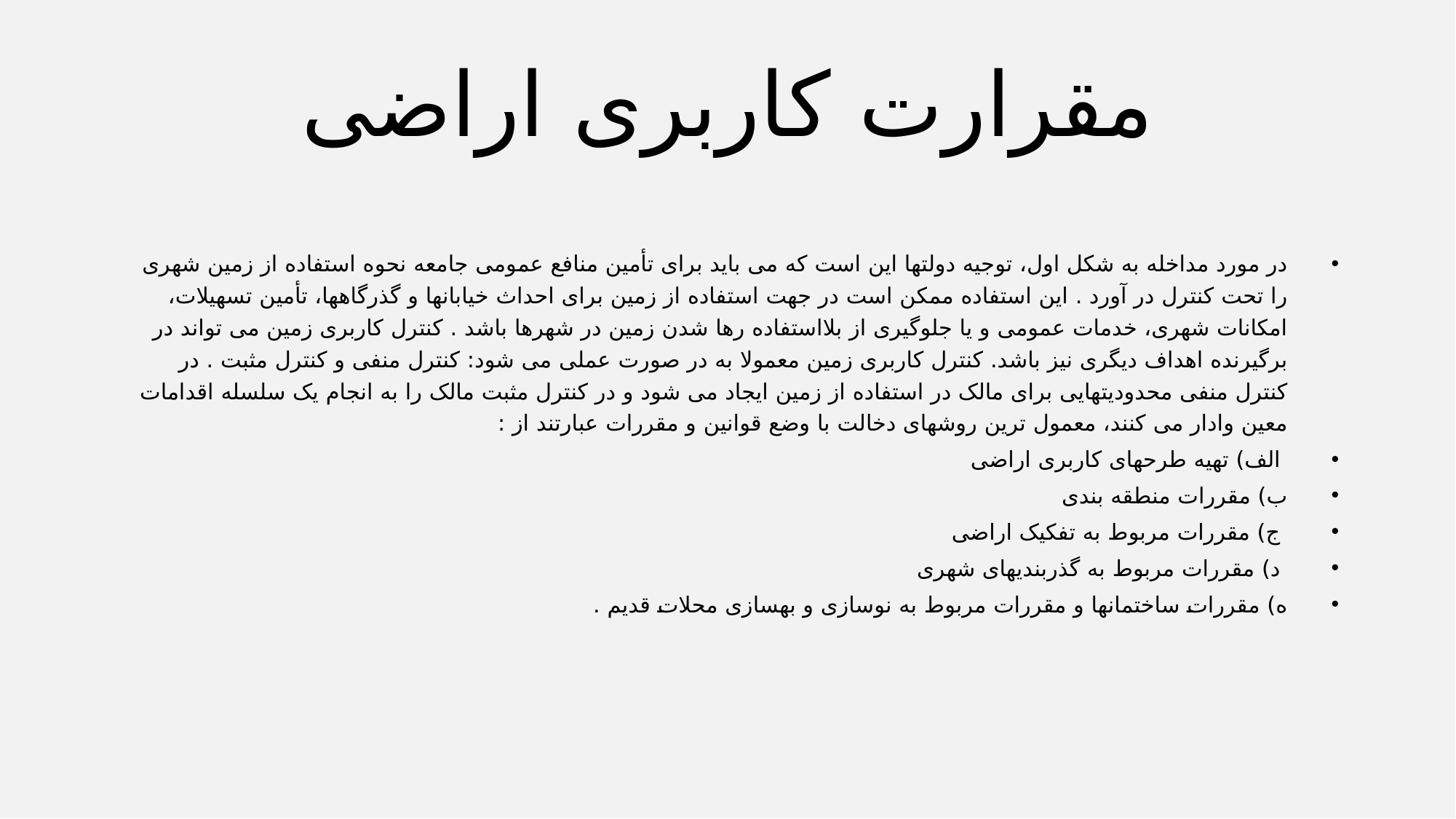

# مقرارت کاربری اراضی
در مورد مداخله به شکل اول، توجیه دولتها این است که می باید برای تأمین منافع عمومی جامعه نحوه استفاده از زمین شهری را تحت کنترل در آورد . این استفاده ممکن است در جهت استفاده از زمین برای احداث خیابانها و گذرگاهها، تأمین تسهیلات، امکانات شهری، خدمات عمومی و یا جلوگیری از بلااستفاده رها شدن زمین در شهرها باشد . کنترل کاربری زمین می تواند در برگیرنده اهداف دیگری نیز باشد. کنترل کاربری زمین معمولا به در صورت عملی می شود: کنترل منفی و کنترل مثبت . در کنترل منفی محدودیتهایی برای مالک در استفاده از زمین ایجاد می شود و در کنترل مثبت مالک را به انجام یک سلسله اقدامات معين وادار می کنند، معمول ترین روشهای دخالت با وضع قوانین و مقررات عبارتند از :
 الف) تهیه طرحهای کاربری اراضی
ب) مقررات منطقه بندی
 ج) مقررات مربوط به تفکیک اراضی
 د) مقررات مربوط به گذربندیهای شهری
ه) مقررات ساختمانها و مقررات مربوط به نوسازی و بهسازی محلات قدیم .